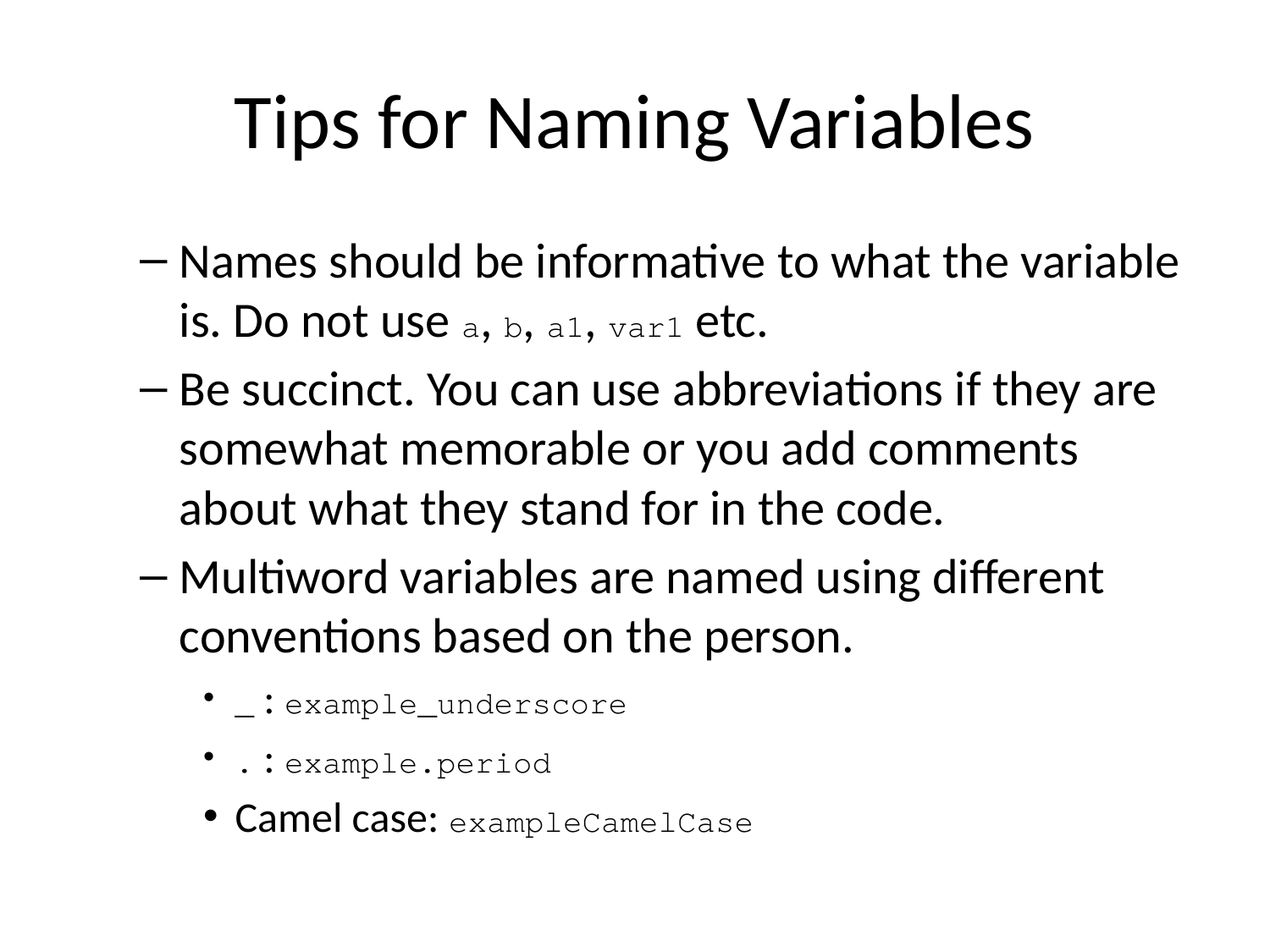

# Tips for Naming Variables
Names should be informative to what the variable is. Do not use a, b, a1, var1 etc.
Be succinct. You can use abbreviations if they are somewhat memorable or you add comments about what they stand for in the code.
Multiword variables are named using different conventions based on the person.
_ : example_underscore
. : example.period
Camel case: exampleCamelCase